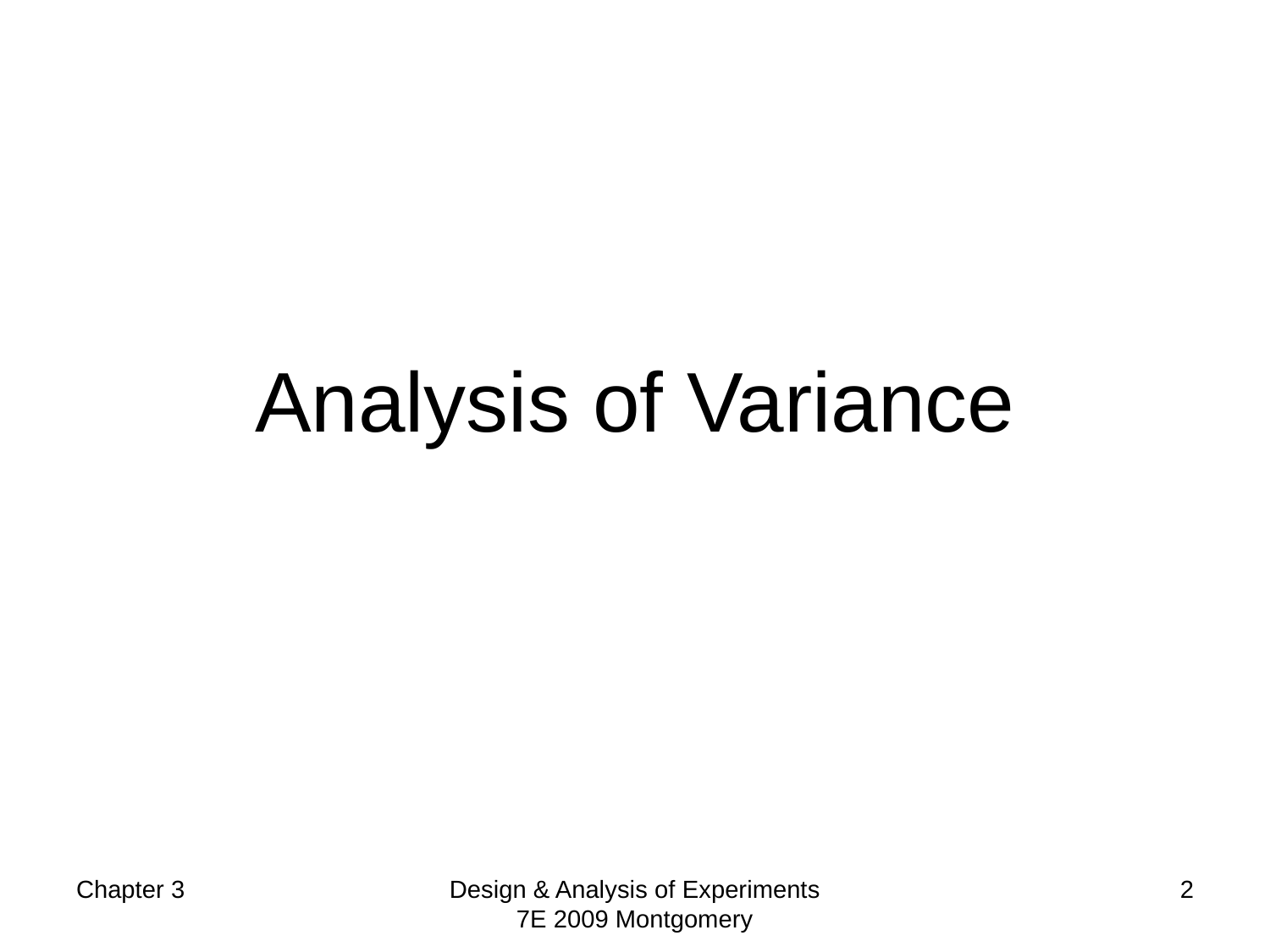

Analysis of Variance
Chapter 3
Design & Analysis of Experiments 7E 2009 Montgomery
2